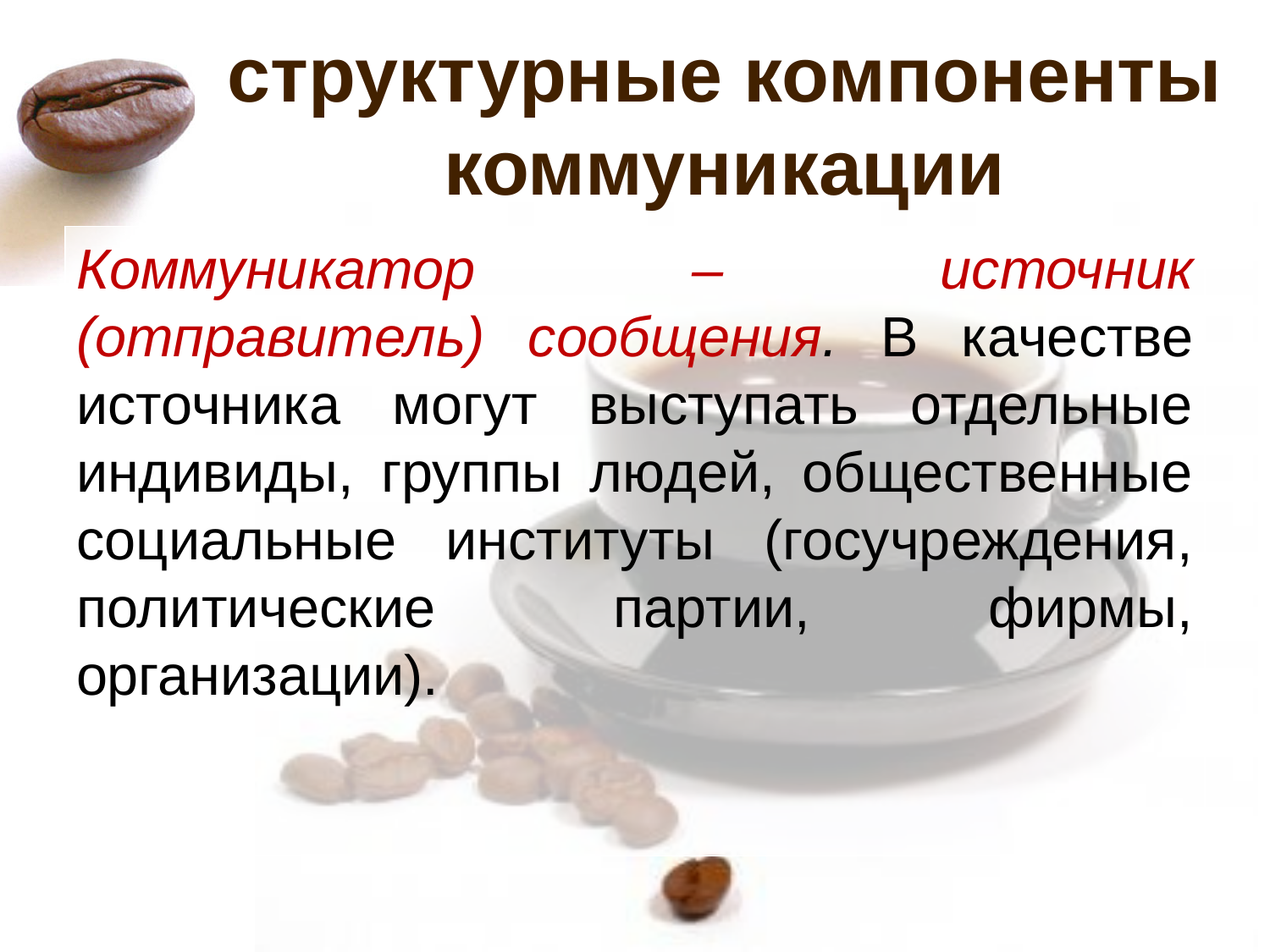

# структурные компоненты коммуникации
Коммуникатор – источник (отправитель) сообщения. В качестве источника могут выступать отдельные индивиды, группы людей, общественные социальные институты (госучреждения, политические партии, фирмы, организации).